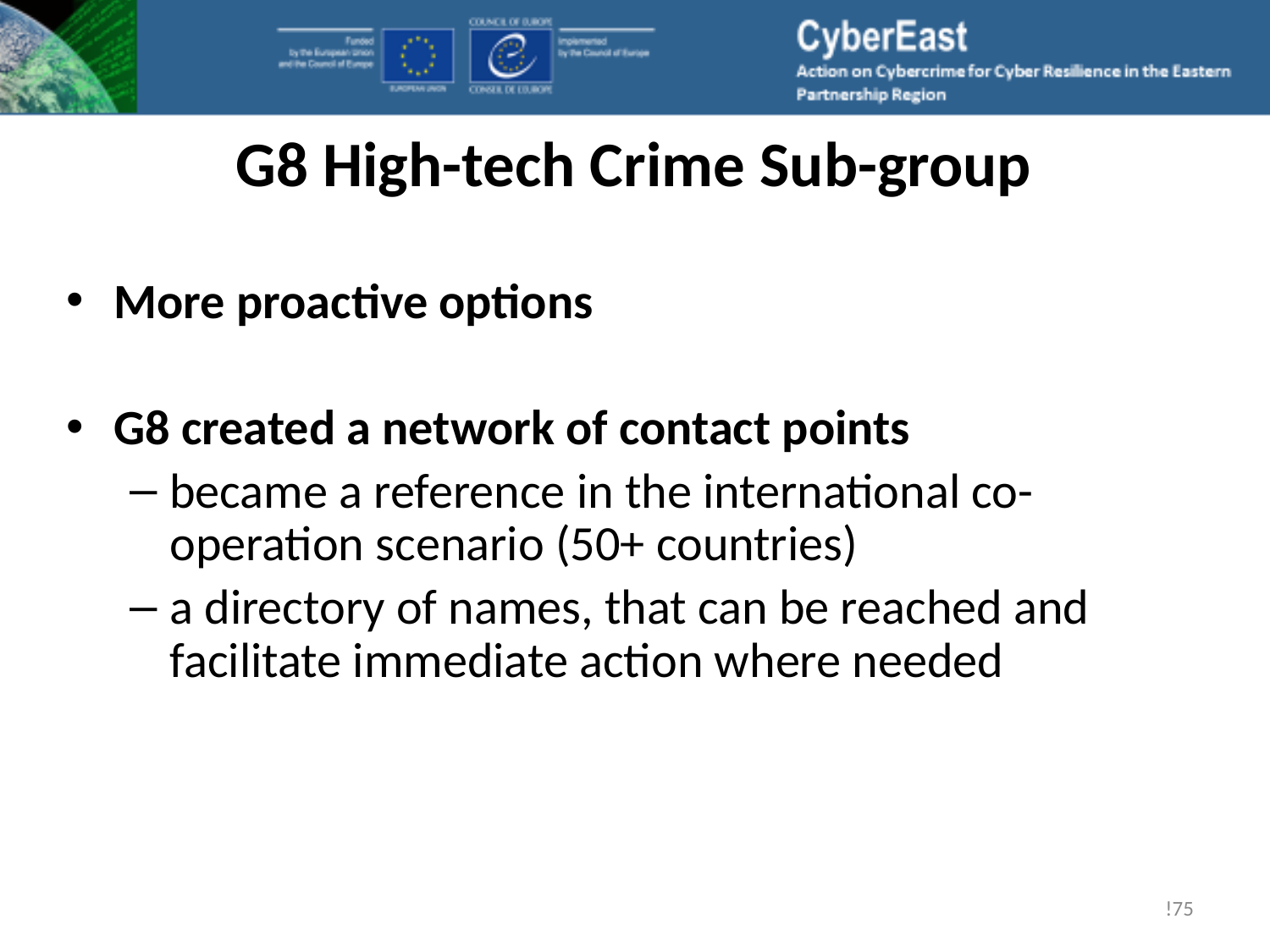

# G8 High-tech Crime Sub-group
More proactive options

G8 created a network of contact points
became a reference in the international co-operation scenario (50+ countries)
a directory of names, that can be reached and facilitate immediate action where needed

!75